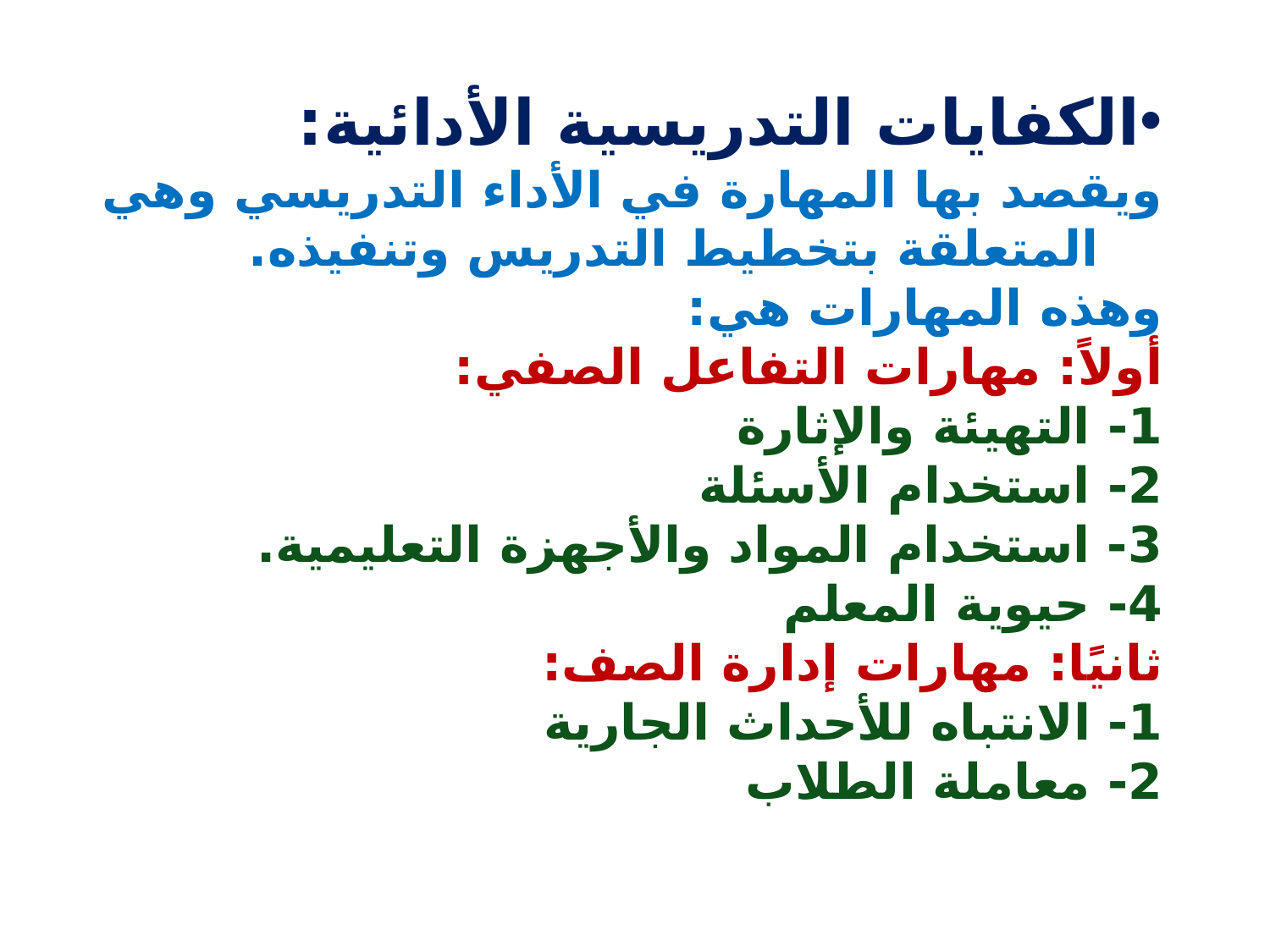

الكفايات التدريسية الأدائية:
ويقصد بها المهارة في الأداء التدريسي وهي المتعلقة بتخطيط التدريس وتنفيذه.
وهذه المهارات هي:
أولاً: مهارات التفاعل الصفي:
1- التهيئة والإثارة
2- استخدام الأسئلة
3- استخدام المواد والأجهزة التعليمية.
4- حيوية المعلم
ثانيًا: مهارات إدارة الصف:
1- الانتباه للأحداث الجارية
2- معاملة الطلاب